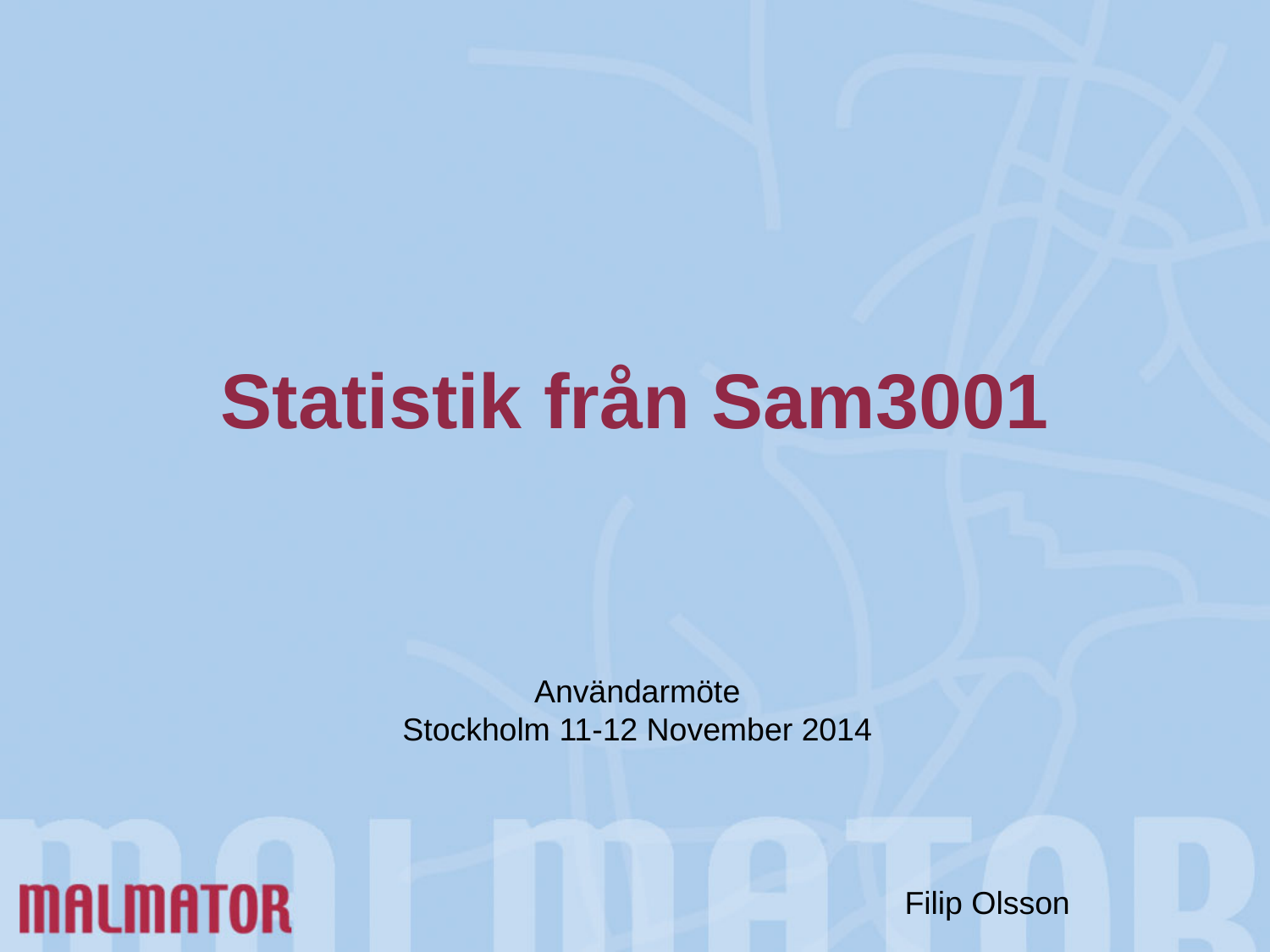

# Statistik från Sam3001

Användarmöte
Stockholm 11-12 November 2014
Filip Olsson